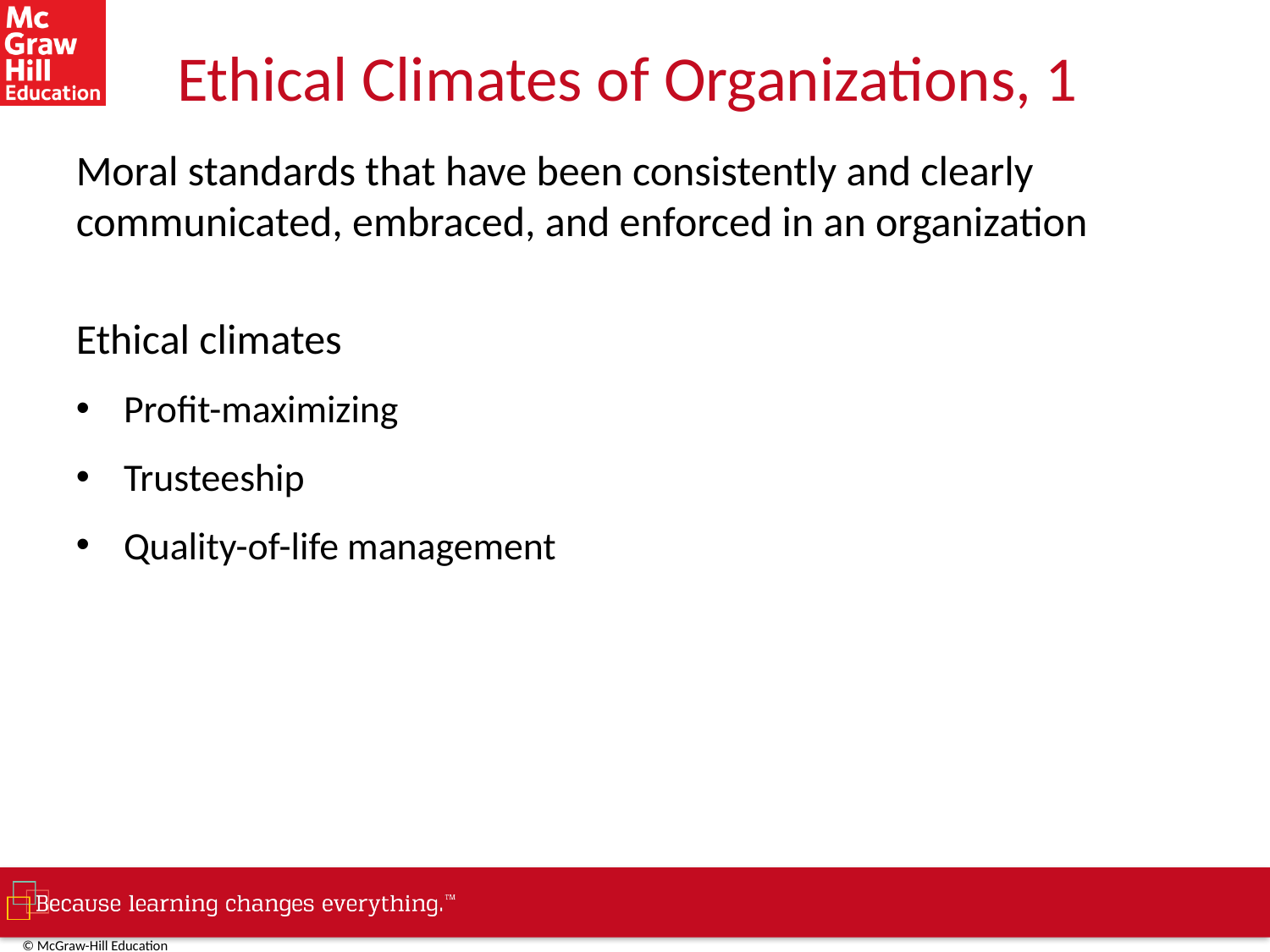

# Ethical Climates of Organizations, 1
Moral standards that have been consistently and clearly communicated, embraced, and enforced in an organization

Ethical climates
Profit-maximizing
Trusteeship
Quality-of-life management